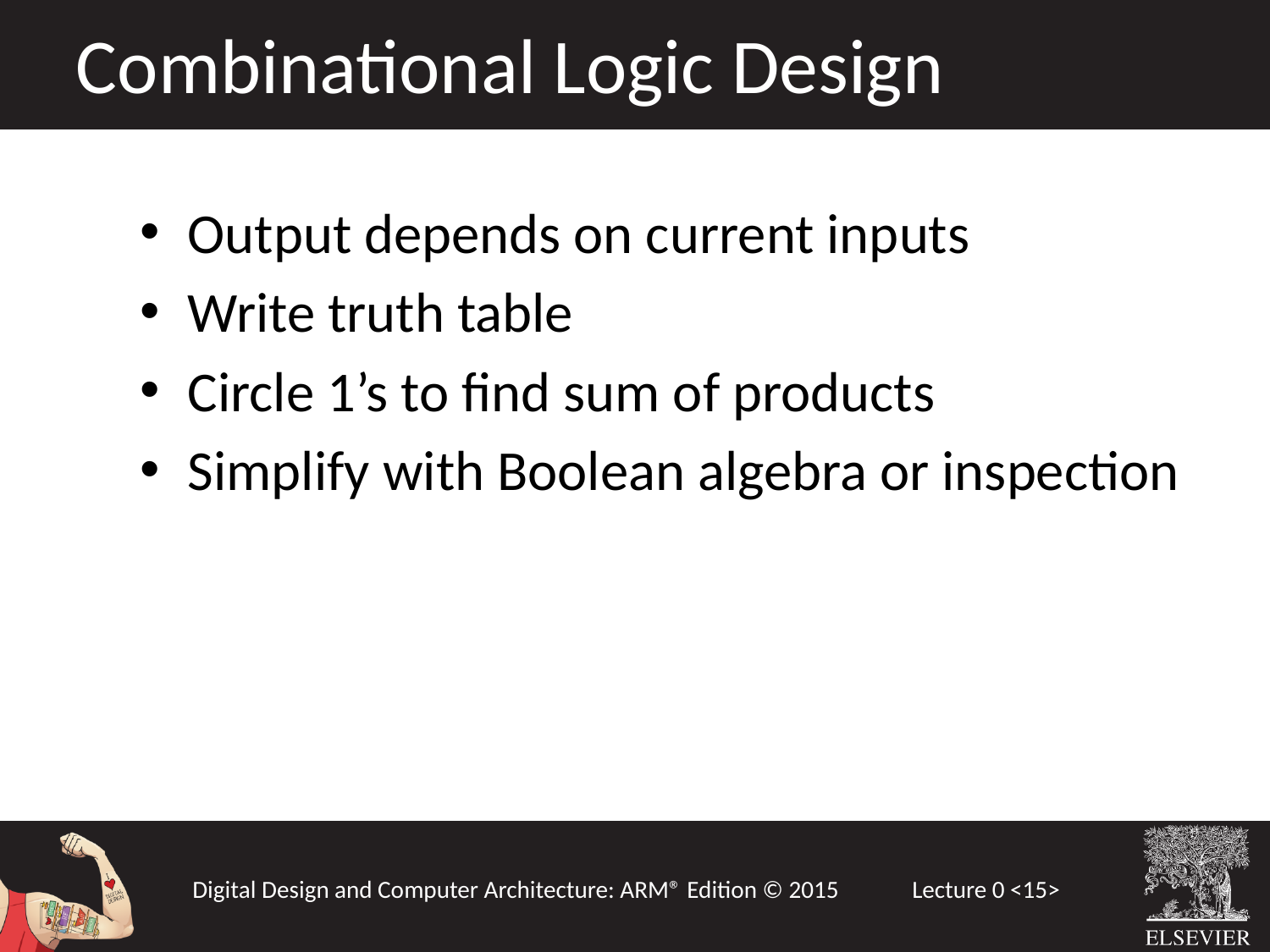

Combinational Logic Design
Output depends on current inputs
Write truth table
Circle 1’s to find sum of products
Simplify with Boolean algebra or inspection